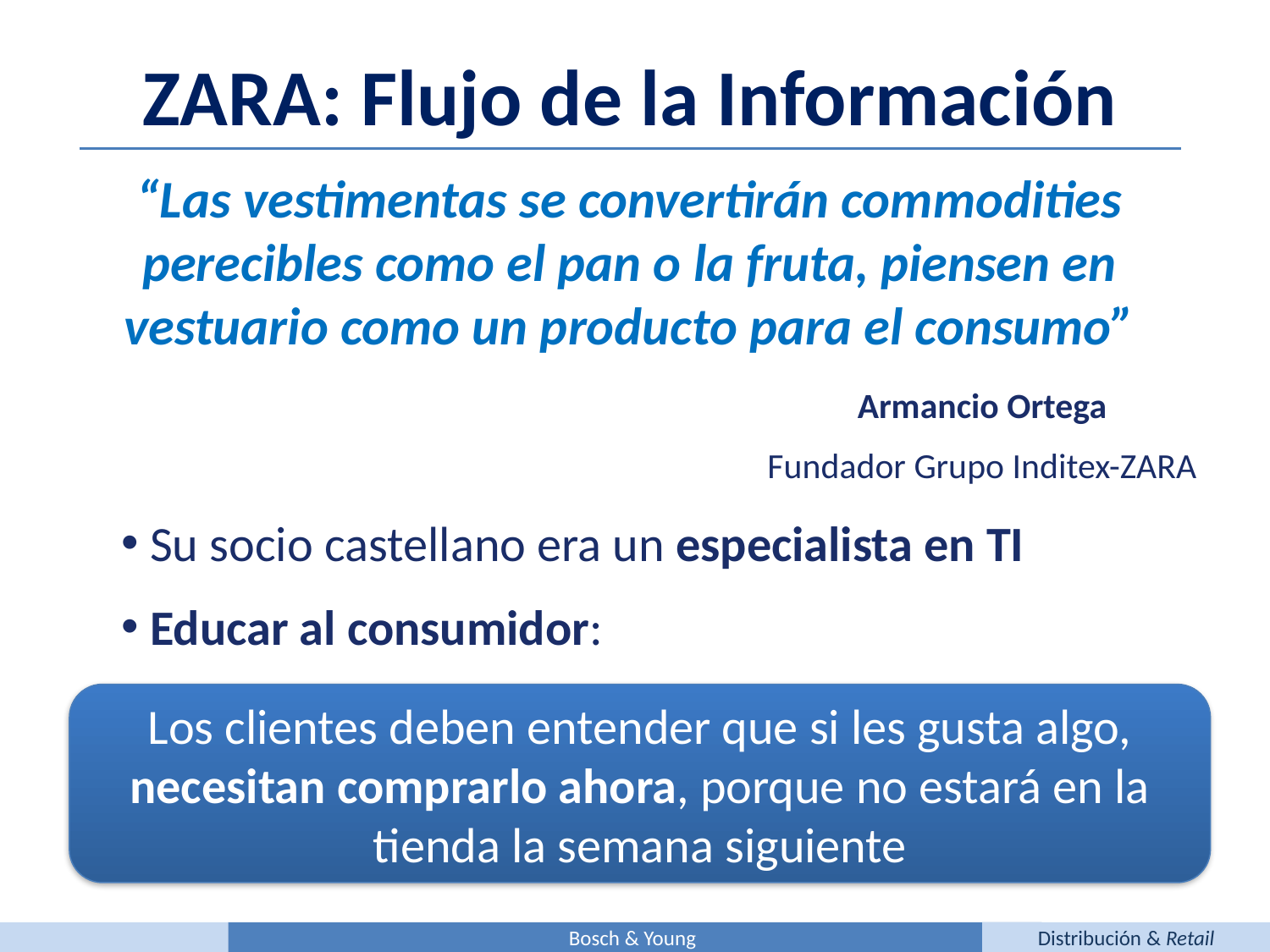

ZARA: Flujo de la Información
“Las vestimentas se convertirán commodities perecibles como el pan o la fruta, piensen en vestuario como un producto para el consumo”
Armancio Ortega
Fundador Grupo Inditex-ZARA
 Su socio castellano era un especialista en TI
 Educar al consumidor:
Los clientes deben entender que si les gusta algo, necesitan comprarlo ahora, porque no estará en la tienda la semana siguiente

Bosch & Young
Distribución & Retail